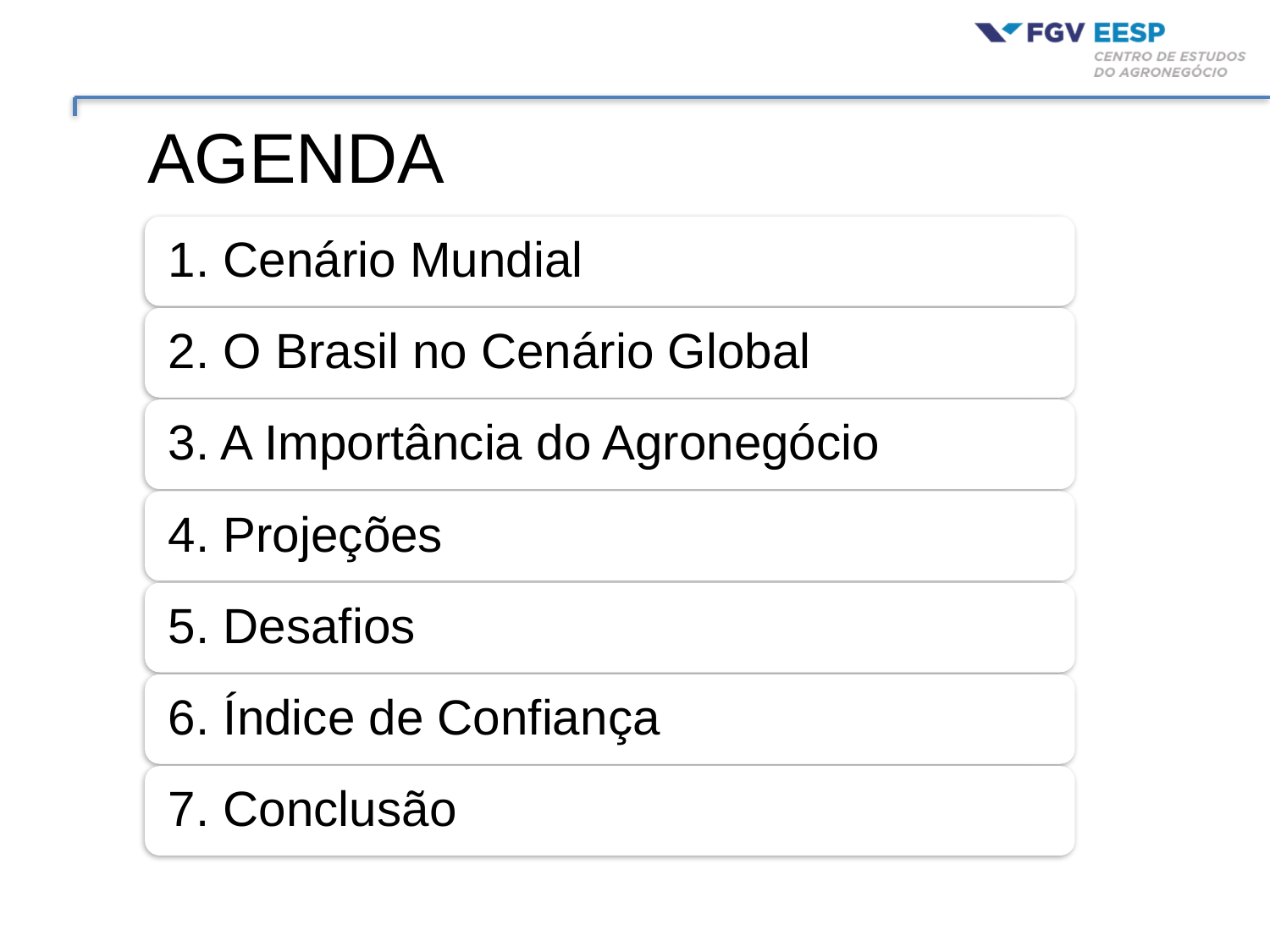

Agenda
1. Cenário Mundial
2. O Brasil no Cenário Global
3. A Importância do Agronegócio
4. Projeções
5. Desafios
6. Índice de Confiança
7. Conclusão